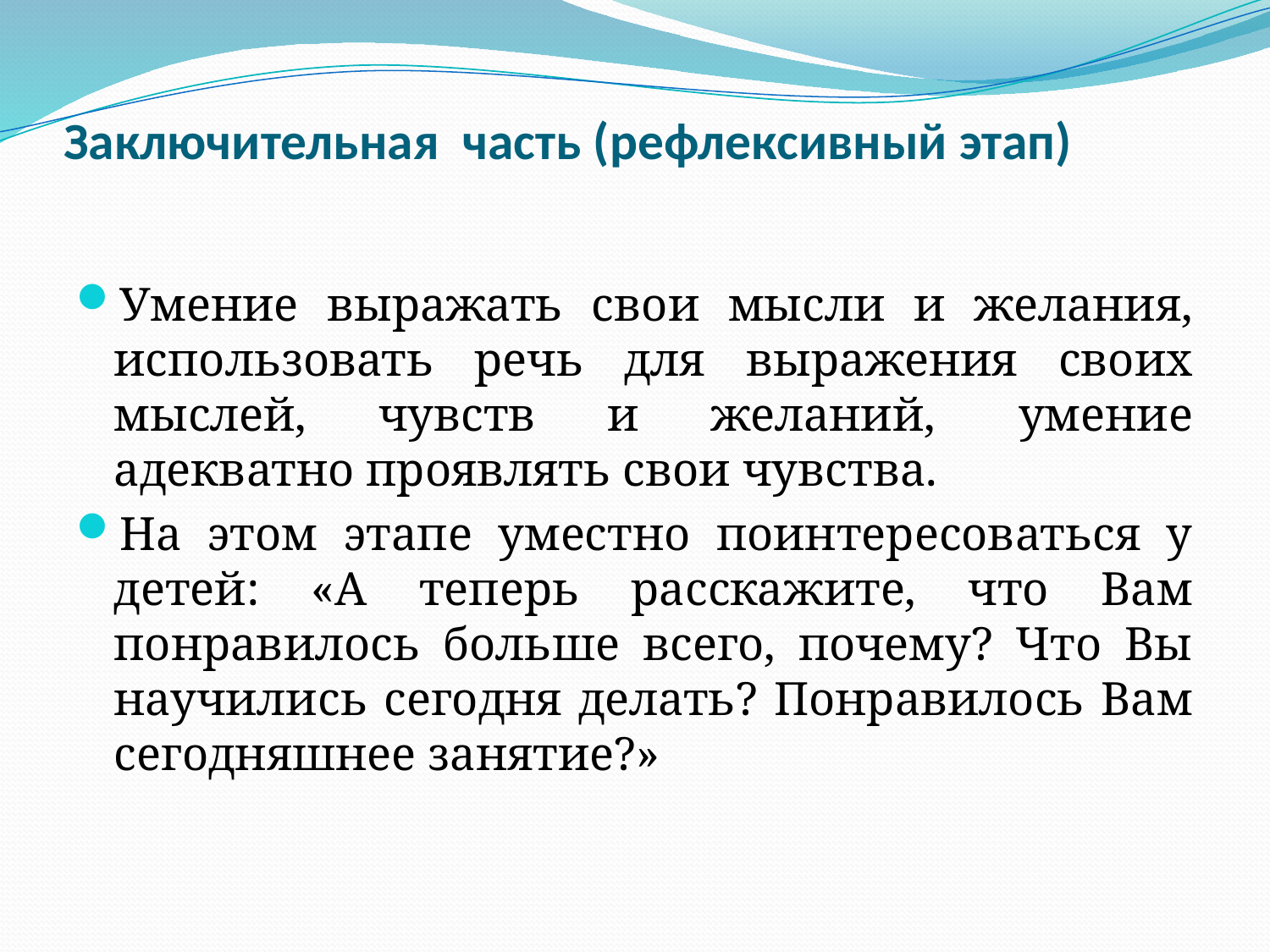

# Заключительная  часть (рефлексивный этап)
Умение выражать свои мысли и желания, использовать речь для выражения своих мыслей, чувств и желаний,  умение адекватно проявлять свои чувства.
На этом этапе уместно поинтересоваться у детей: «А теперь расскажите, что Вам понравилось больше всего, почему? Что Вы научились сегодня делать? Понравилось Вам сегодняшнее занятие?»